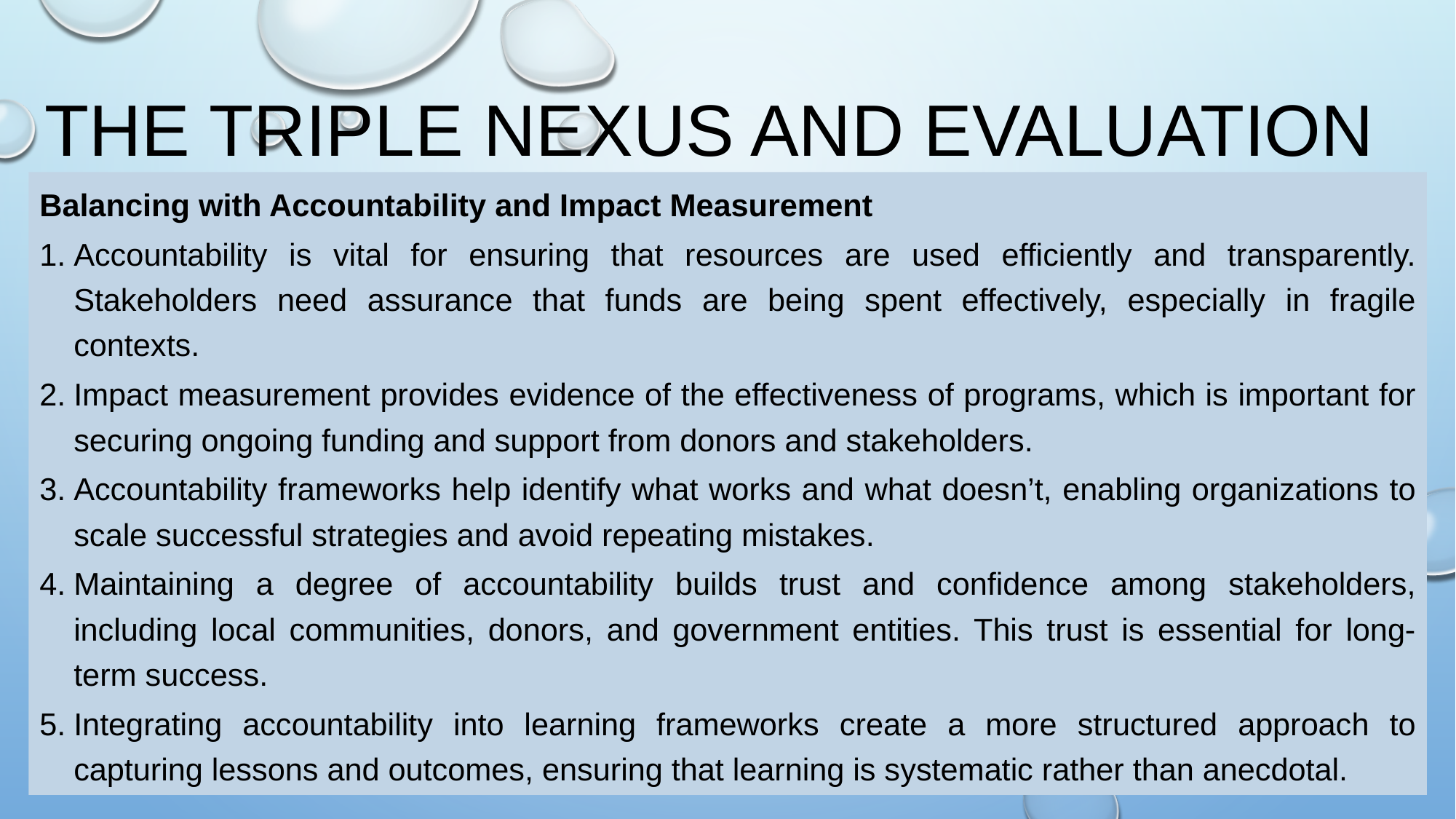

# The triple nexus and evaluation
Balancing with Accountability and Impact Measurement
Accountability is vital for ensuring that resources are used efficiently and transparently. Stakeholders need assurance that funds are being spent effectively, especially in fragile contexts.
Impact measurement provides evidence of the effectiveness of programs, which is important for securing ongoing funding and support from donors and stakeholders.
Accountability frameworks help identify what works and what doesn’t, enabling organizations to scale successful strategies and avoid repeating mistakes.
Maintaining a degree of accountability builds trust and confidence among stakeholders, including local communities, donors, and government entities. This trust is essential for long-term success.
Integrating accountability into learning frameworks create a more structured approach to capturing lessons and outcomes, ensuring that learning is systematic rather than anecdotal.
16